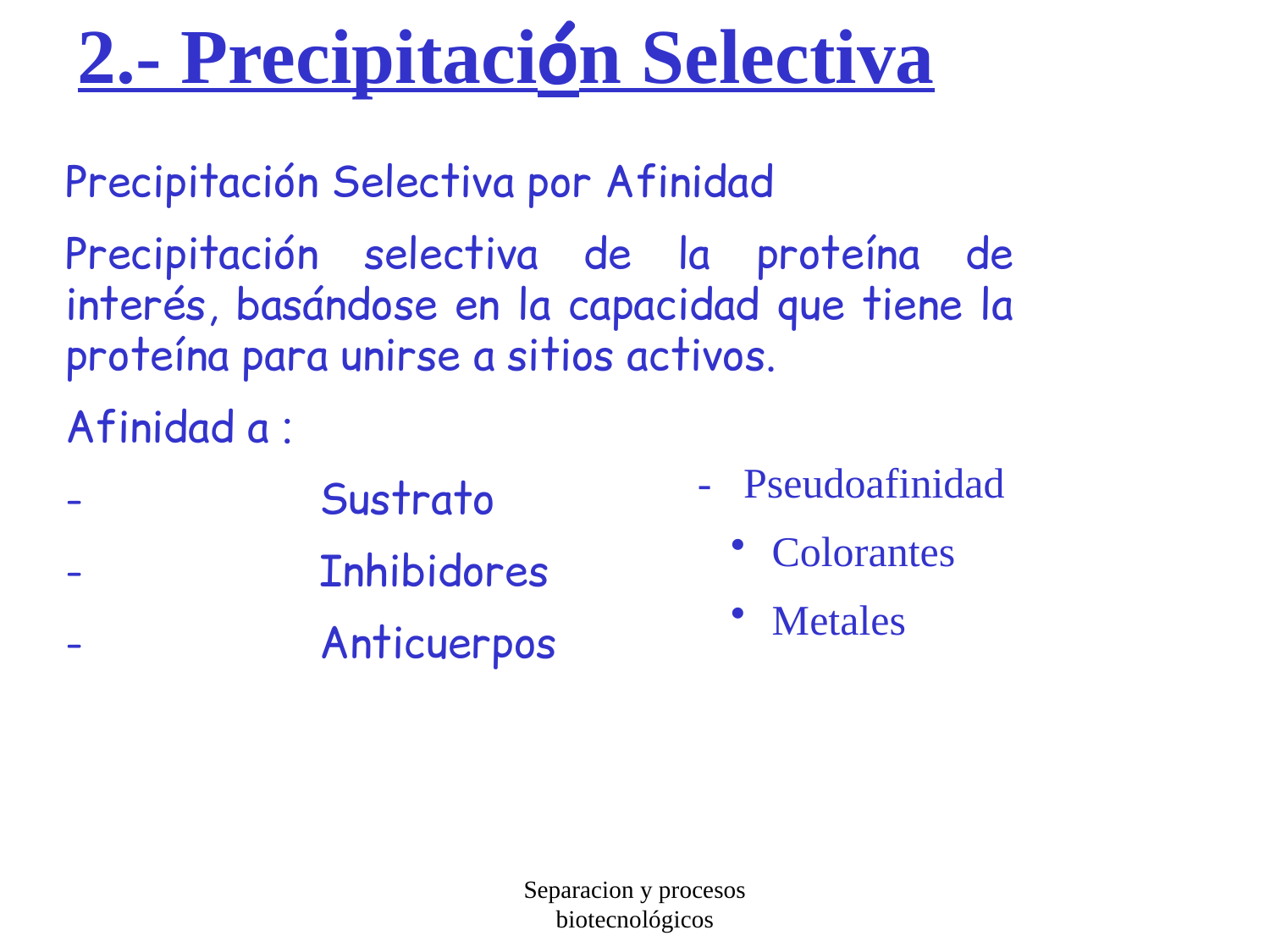

2.- Precipitación Selectiva
Precipitación Selectiva por Afinidad
Precipitación selectiva de la proteína de interés, basándose en la capacidad que tiene la proteína para unirse a sitios activos.
Afinidad a :
-         	Sustrato
-         	Inhibidores
-         	Anticuerpos

-   Pseudoafinidad
 Colorantes
 Metales
Separacion y procesos biotecnológicos